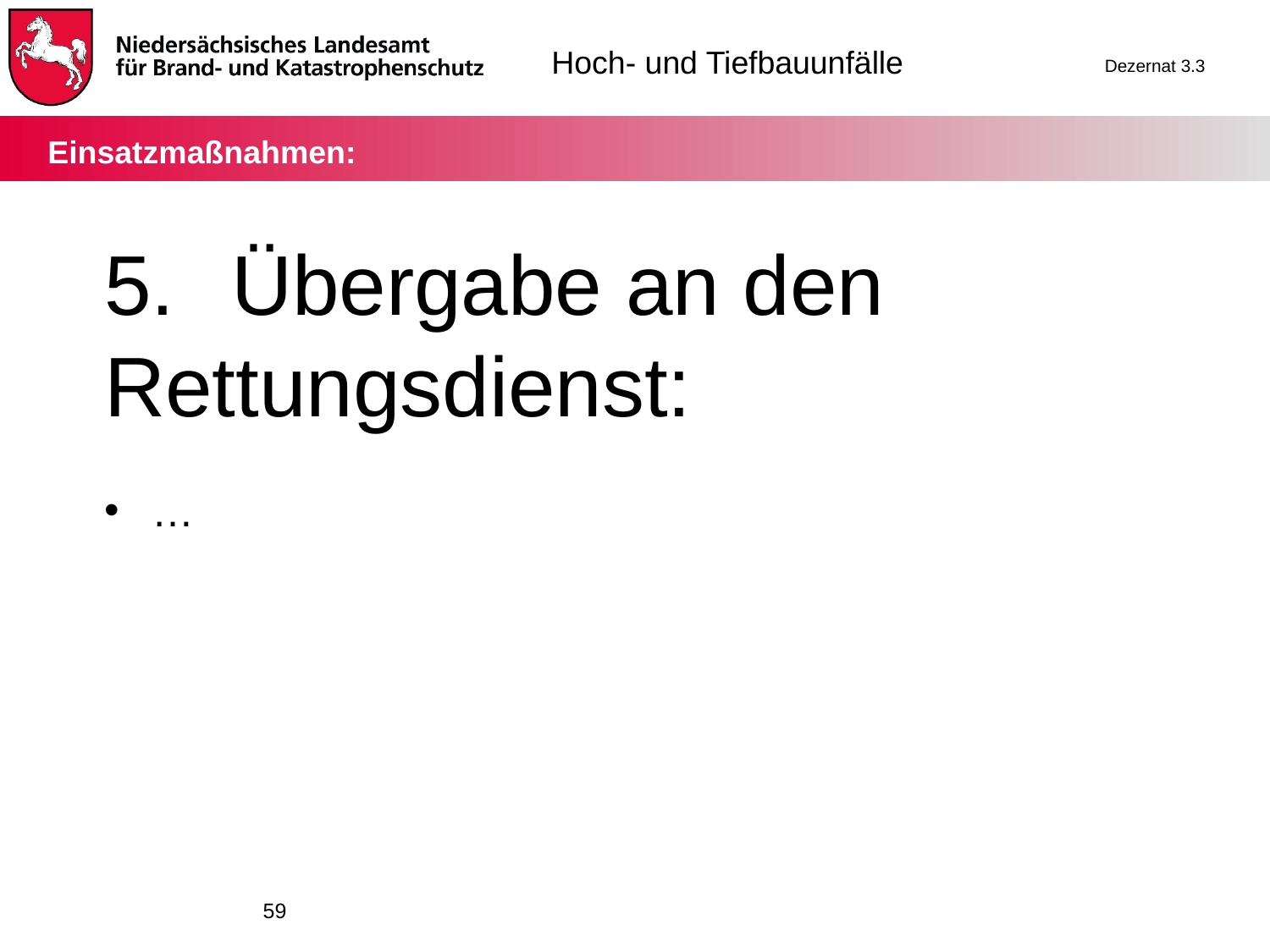

# Einsatzmaßnahmen:
5.	Übergabe an den Rettungsdienst:

…
59